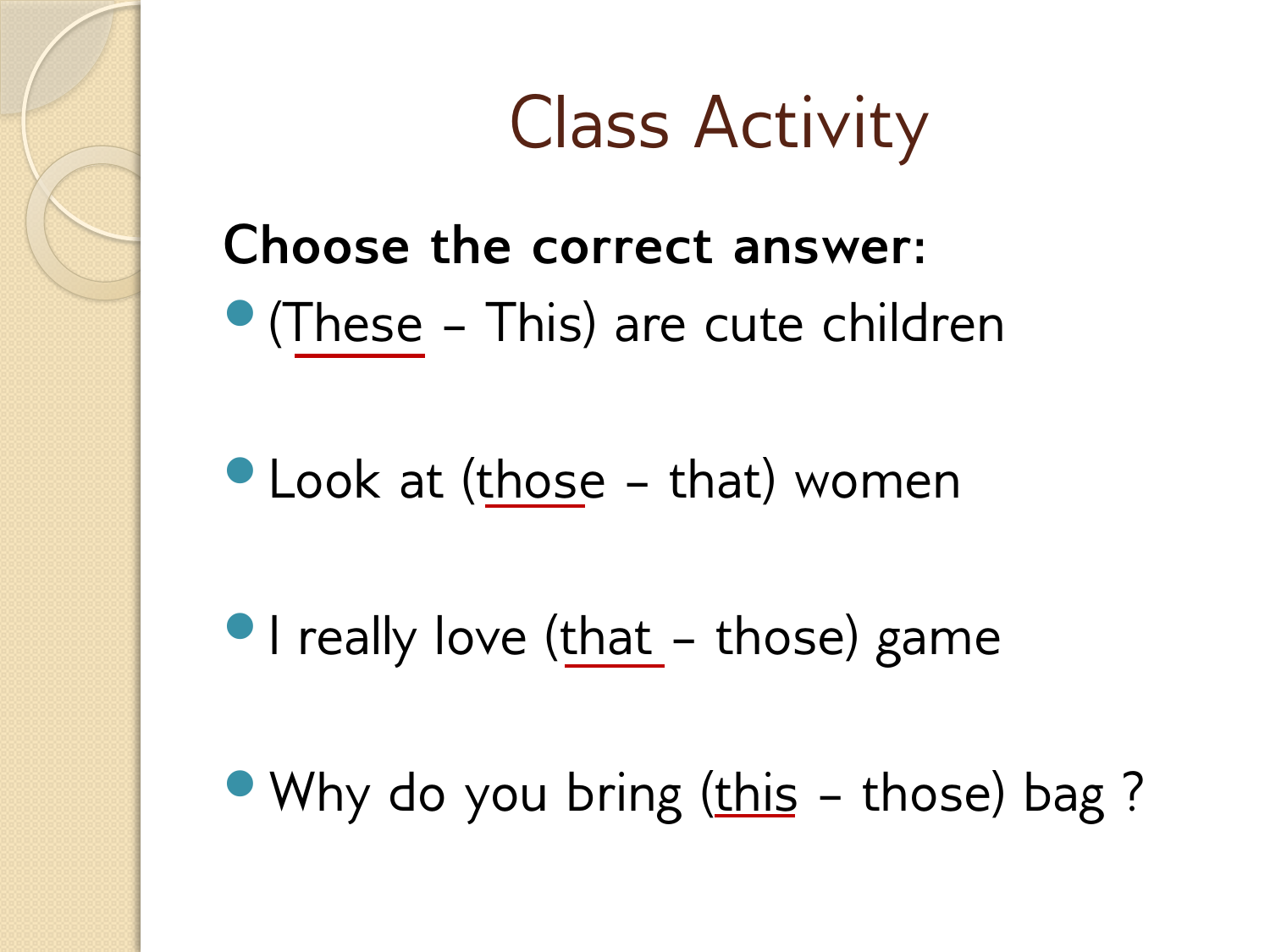

# Class Activity
Choose the correct answer:
(These – This) are cute children

Look at (those – that) women

I really love (that – those) game

Why do you bring (this – those) bag ?